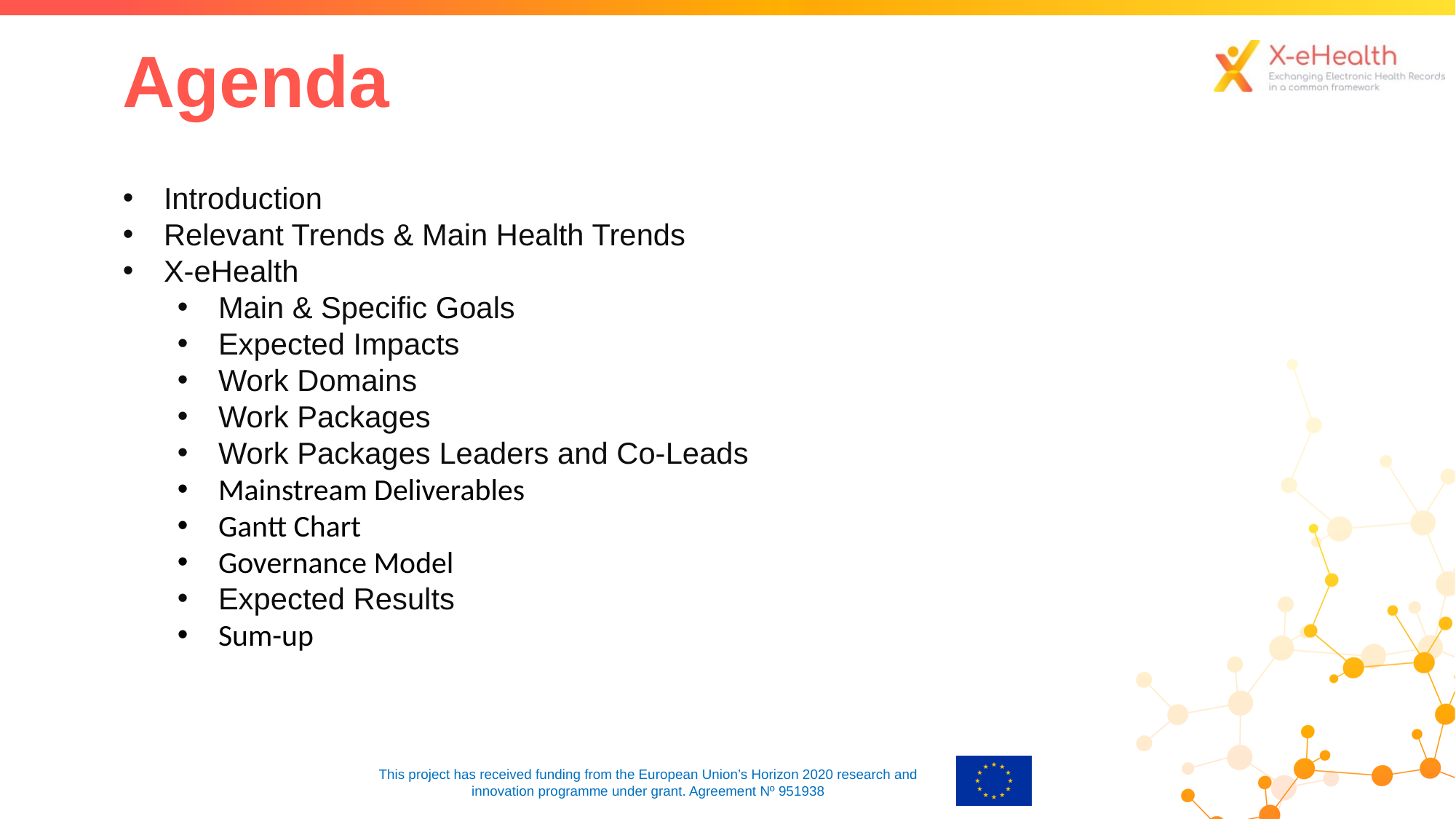

Agenda
Introduction
Relevant Trends & Main Health Trends
X-eHealth
Main & Specific Goals
Expected Impacts
Work Domains
Work Packages
Work Packages Leaders and Co-Leads
Mainstream Deliverables
Gantt Chart
Governance Model
Expected Results
Sum-up